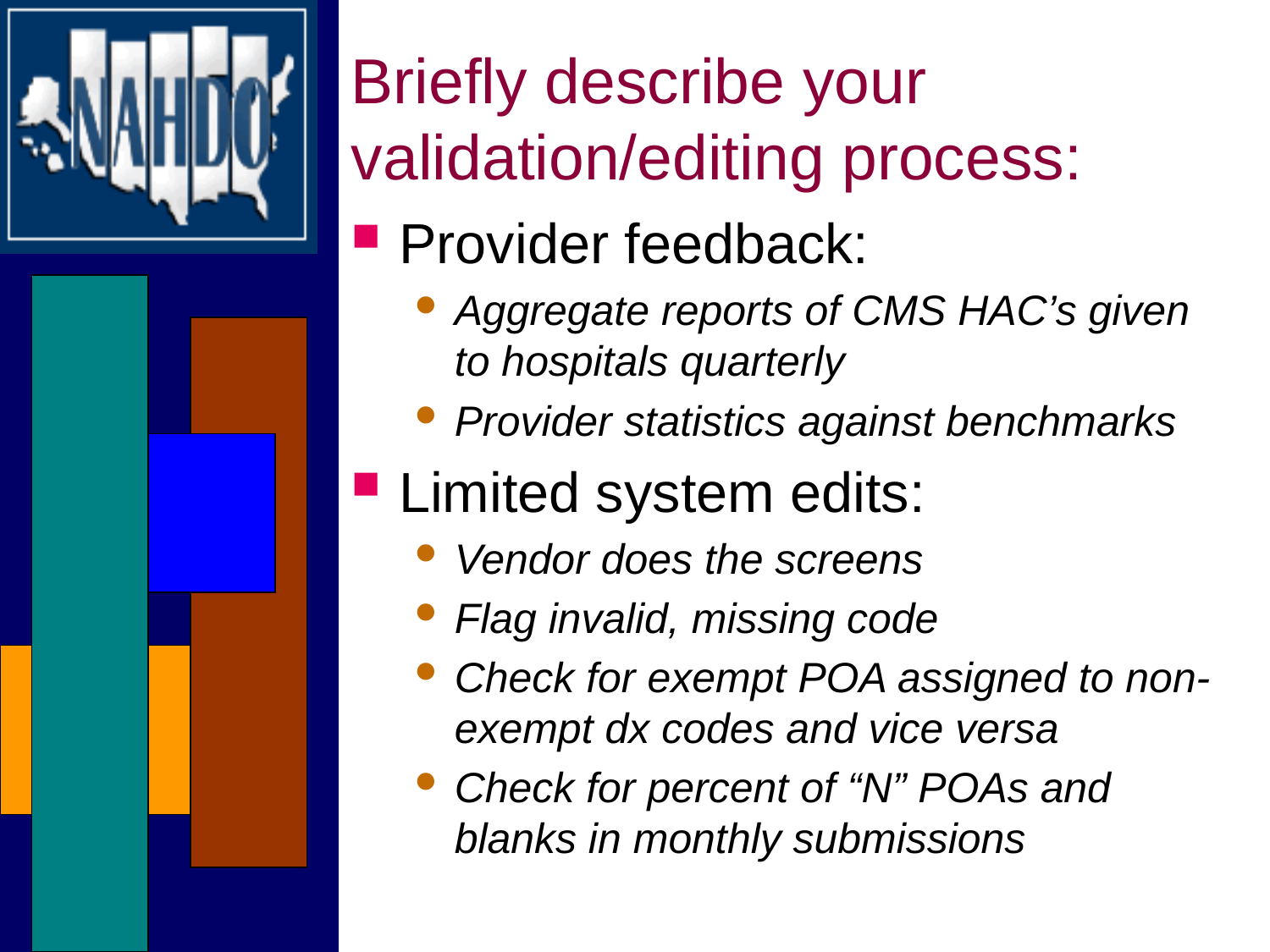

# Briefly describe your validation/editing process:
Provider feedback:
Aggregate reports of CMS HAC’s given to hospitals quarterly
Provider statistics against benchmarks
Limited system edits:
Vendor does the screens
Flag invalid, missing code
Check for exempt POA assigned to non-exempt dx codes and vice versa
Check for percent of “N” POAs and blanks in monthly submissions